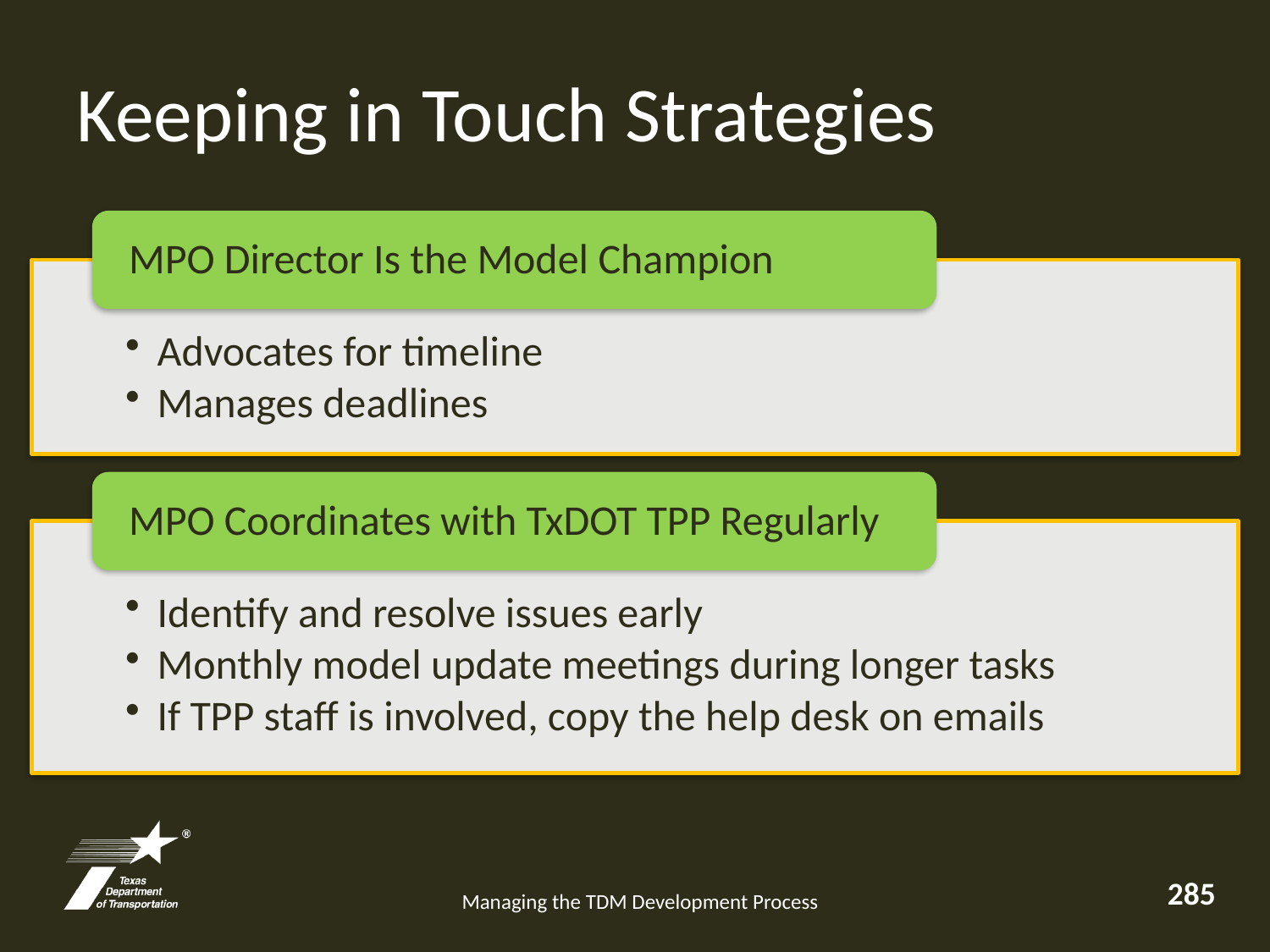

# Keeping in Touch Strategies

MPO Director Is the Model Champion
Advocates for timeline
Manages deadlines
MPO Coordinates with TxDOT TPP Regularly
Identify and resolve issues early
Monthly model update meetings during longer tasks
If TPP staff is involved, copy the help desk on emails